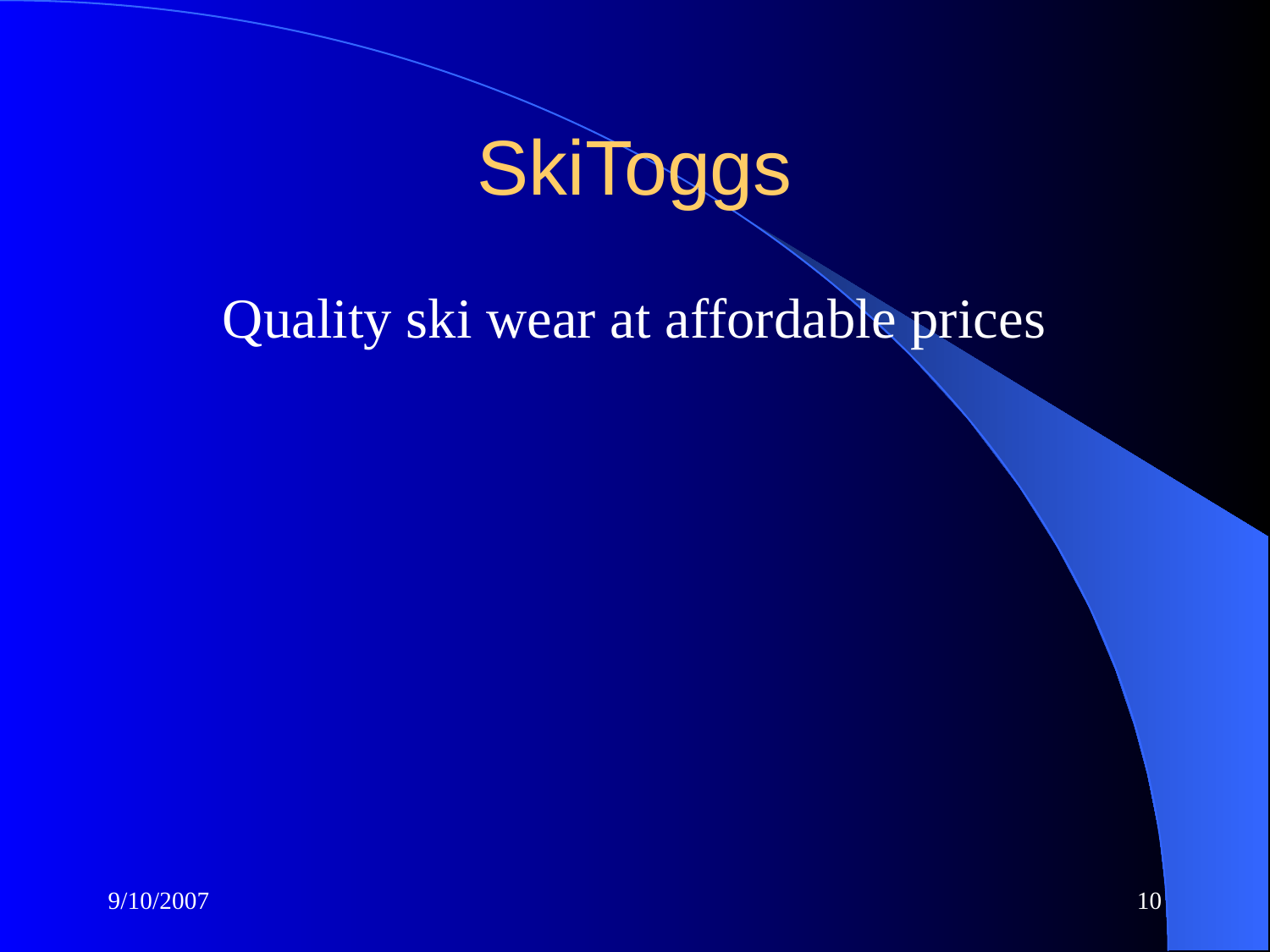

# SkiToggs
Quality ski wear at affordable prices
9/10/2007
10